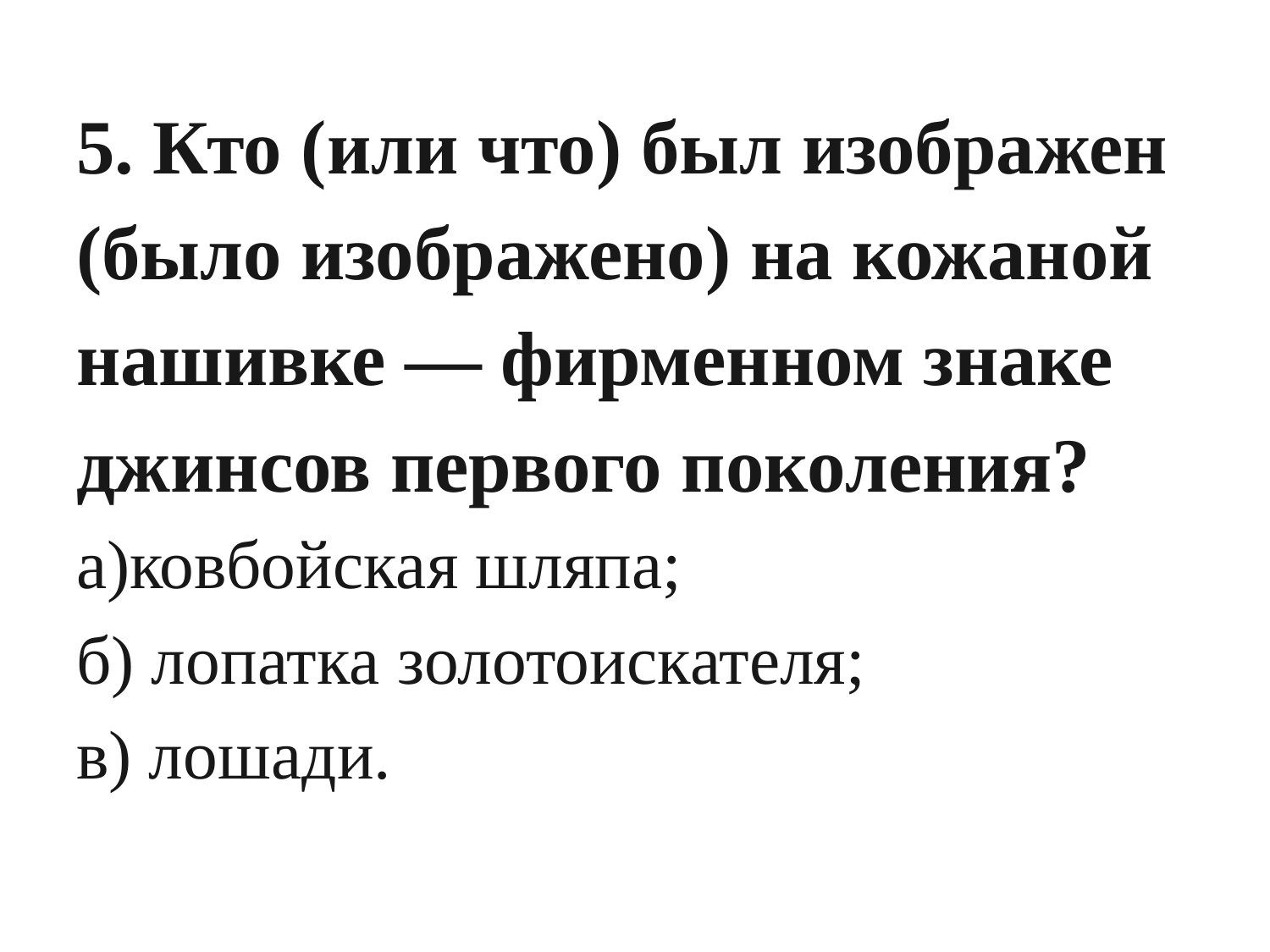

# 5. Кто (или что) был изображен (было изображено) на кожаной нашивке — фирменном знаке джинсов первого поколения? а)ковбойская шляпа; б) лопатка золотоискателя; в) лошади.